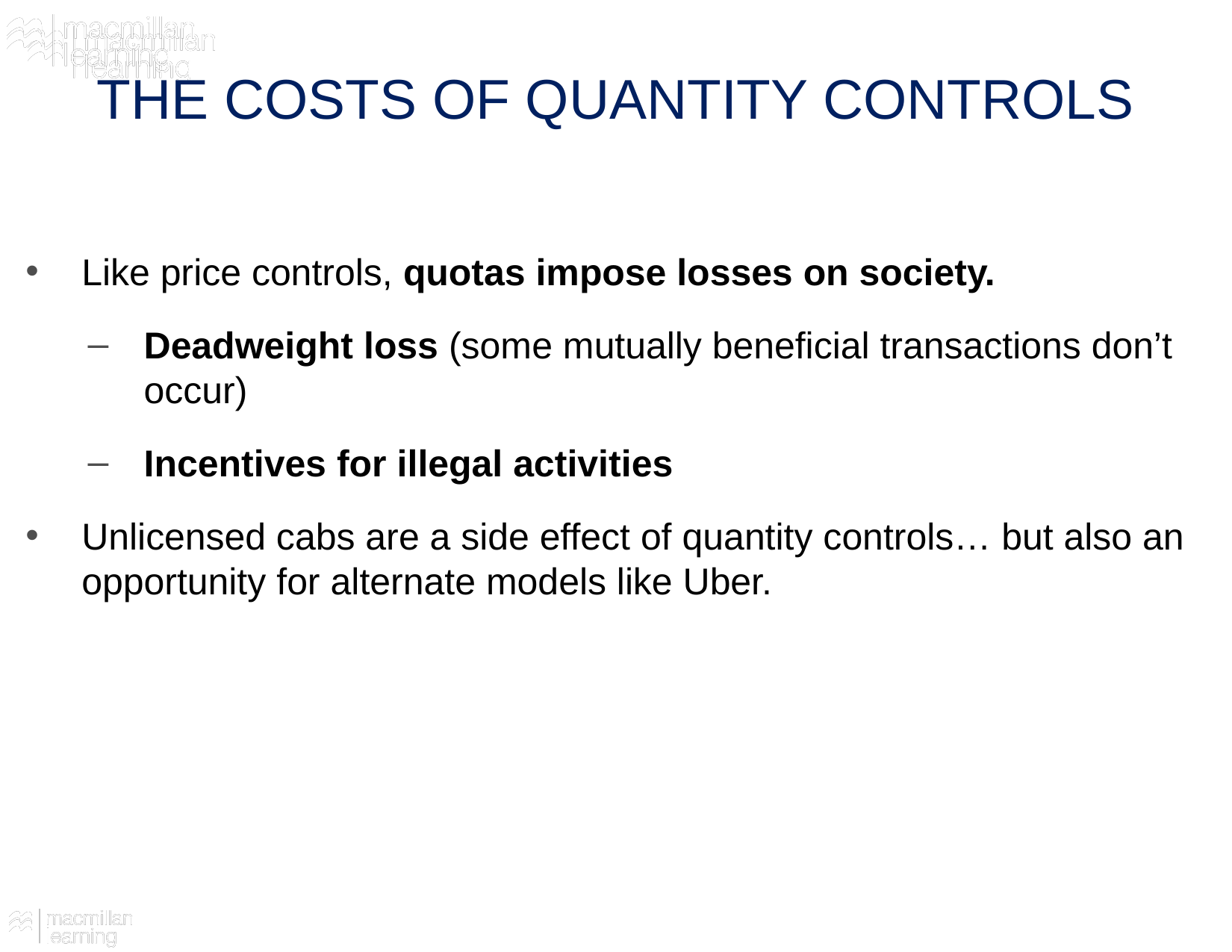

# THE COSTS OF QUANTITY CONTROLS
Like price controls, quotas impose losses on society.
Deadweight loss (some mutually beneficial transactions don’t occur)
Incentives for illegal activities
Unlicensed cabs are a side effect of quantity controls… but also an opportunity for alternate models like Uber.